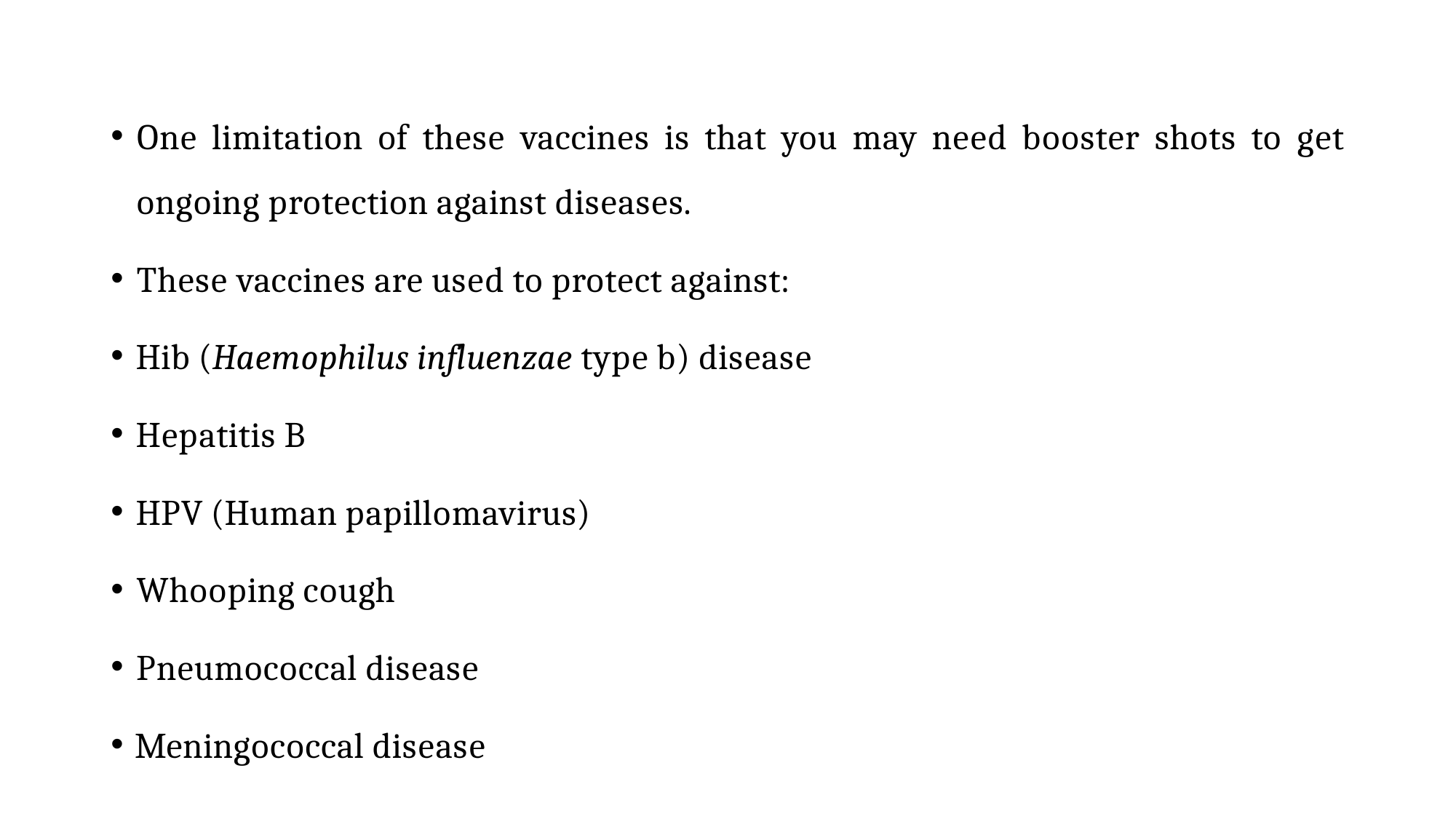

One limitation of these vaccines is that you may need booster shots to get ongoing protection against diseases.
These vaccines are used to protect against:
Hib (Haemophilus influenzae type b) disease
Hepatitis B
HPV (Human papillomavirus)
Whooping cough
Pneumococcal disease
Meningococcal disease